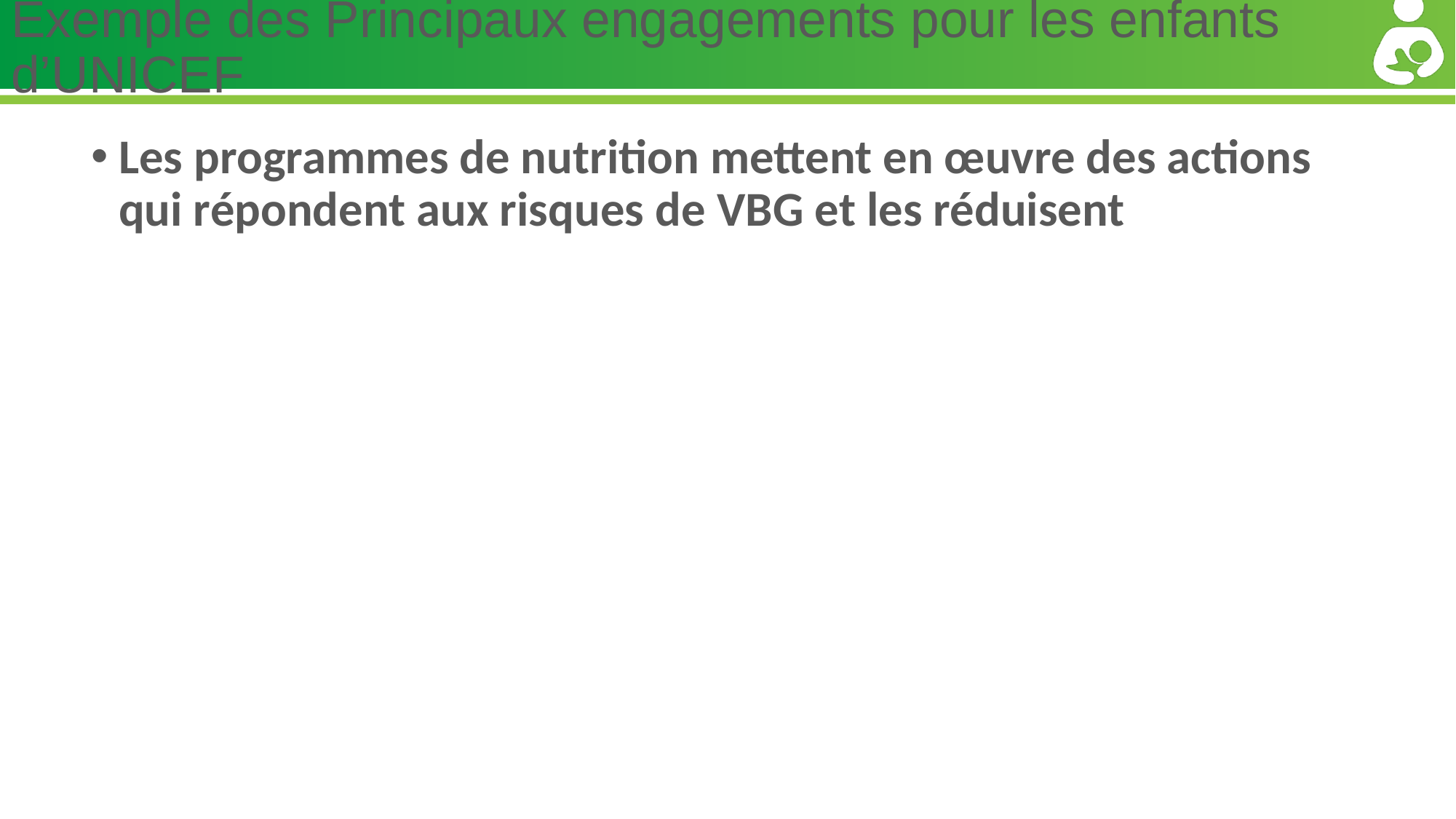

# Exemple des Principaux engagements pour les enfants d’UNICEF
Les programmes de nutrition mettent en œuvre des actions qui répondent aux risques de VBG et les réduisent